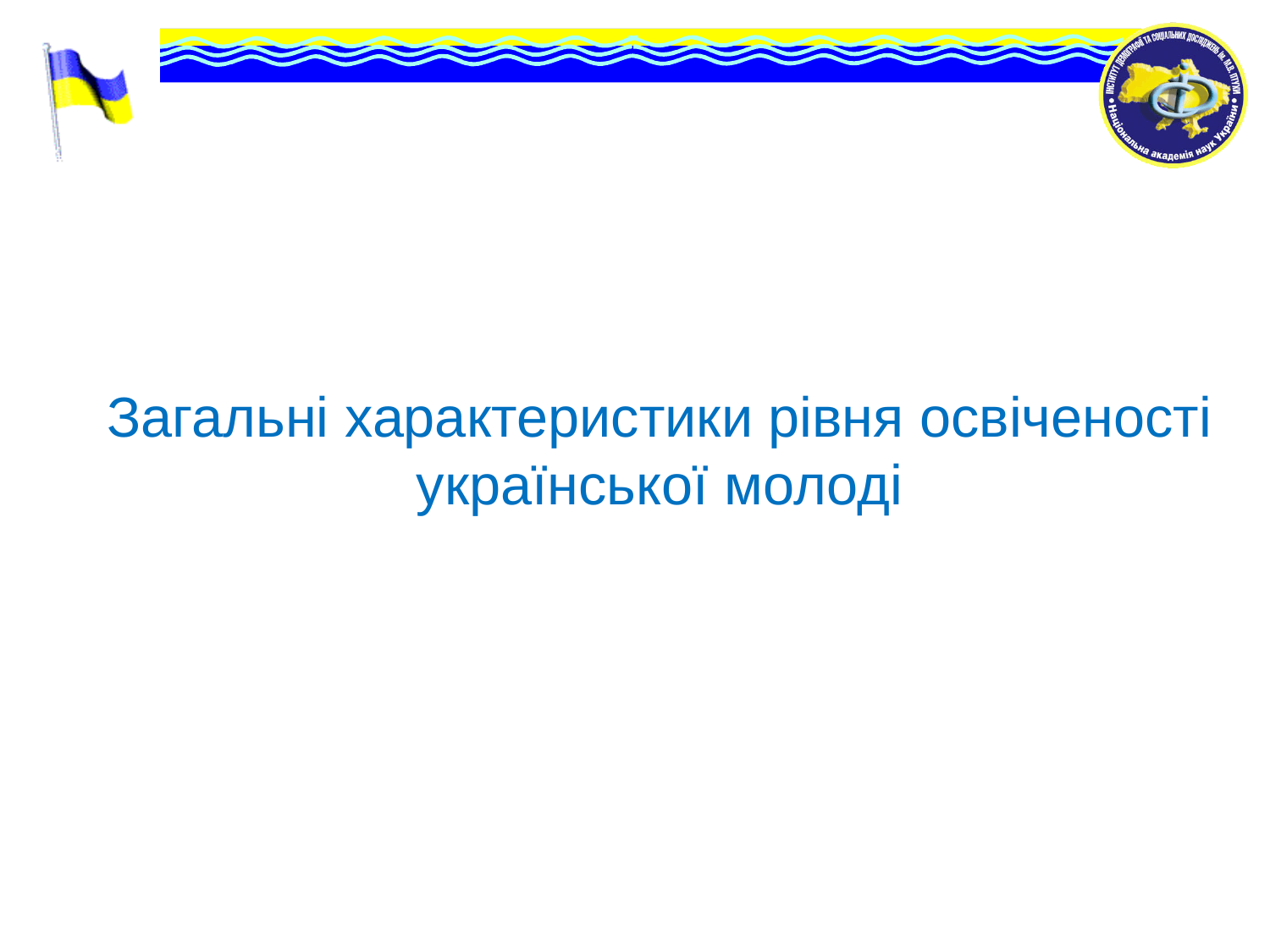

# Загальні характеристики рівня освіченості української молоді